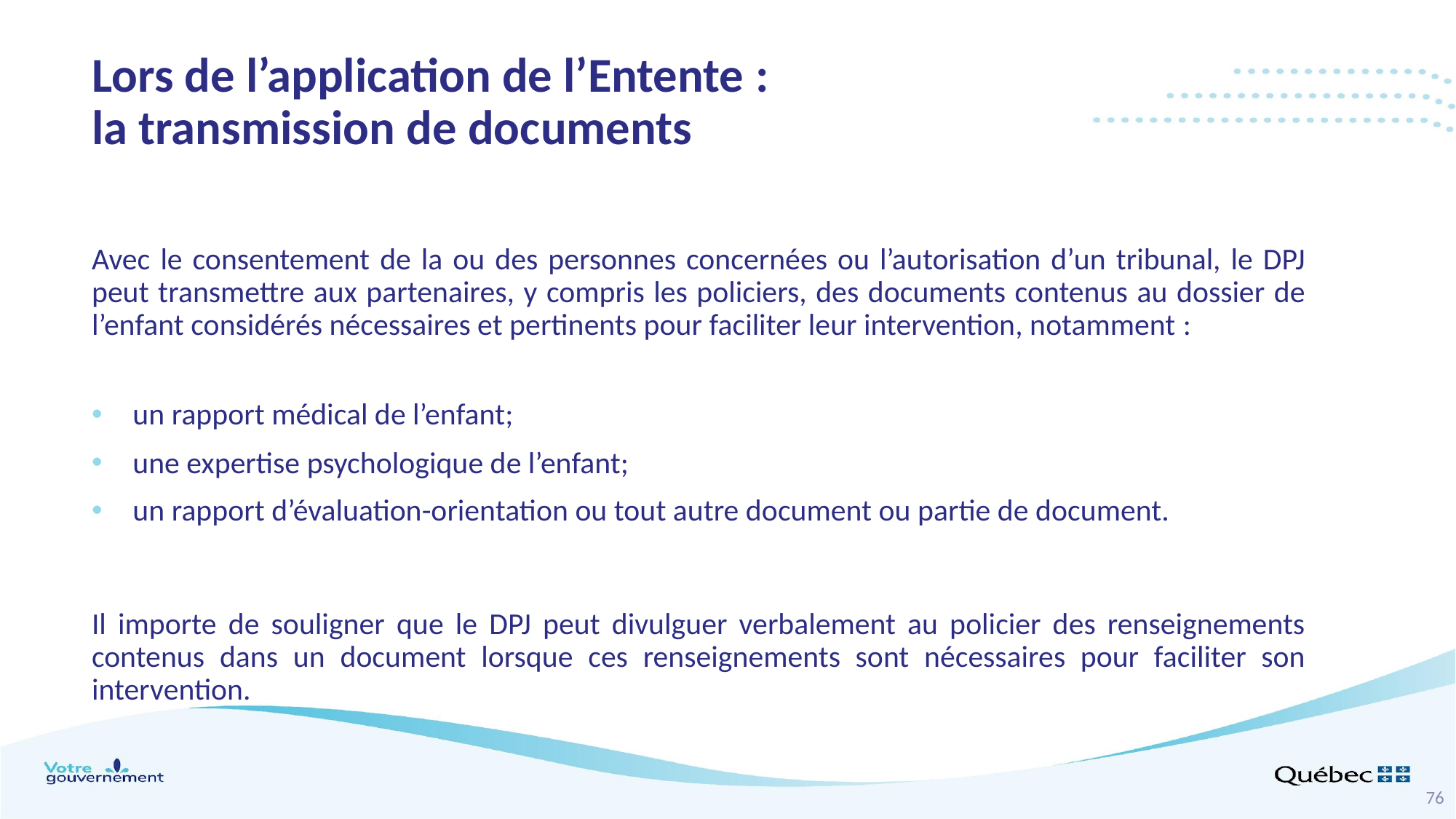

# Lors de l’application de l’Entente : la transmission de documents

Avec le consentement de la ou des personnes concernées ou l’autorisation d’un tribunal, le DPJ peut transmettre aux partenaires, y compris les policiers, des documents contenus au dossier de l’enfant considérés nécessaires et pertinents pour faciliter leur intervention, notamment :

un rapport médical de l’enfant;
une expertise psychologique de l’enfant;
un rapport d’évaluation-orientation ou tout autre document ou partie de document.

Il importe de souligner que le DPJ peut divulguer verbalement au policier des renseignements contenus dans un document lorsque ces renseignements sont nécessaires pour faciliter son intervention.
76